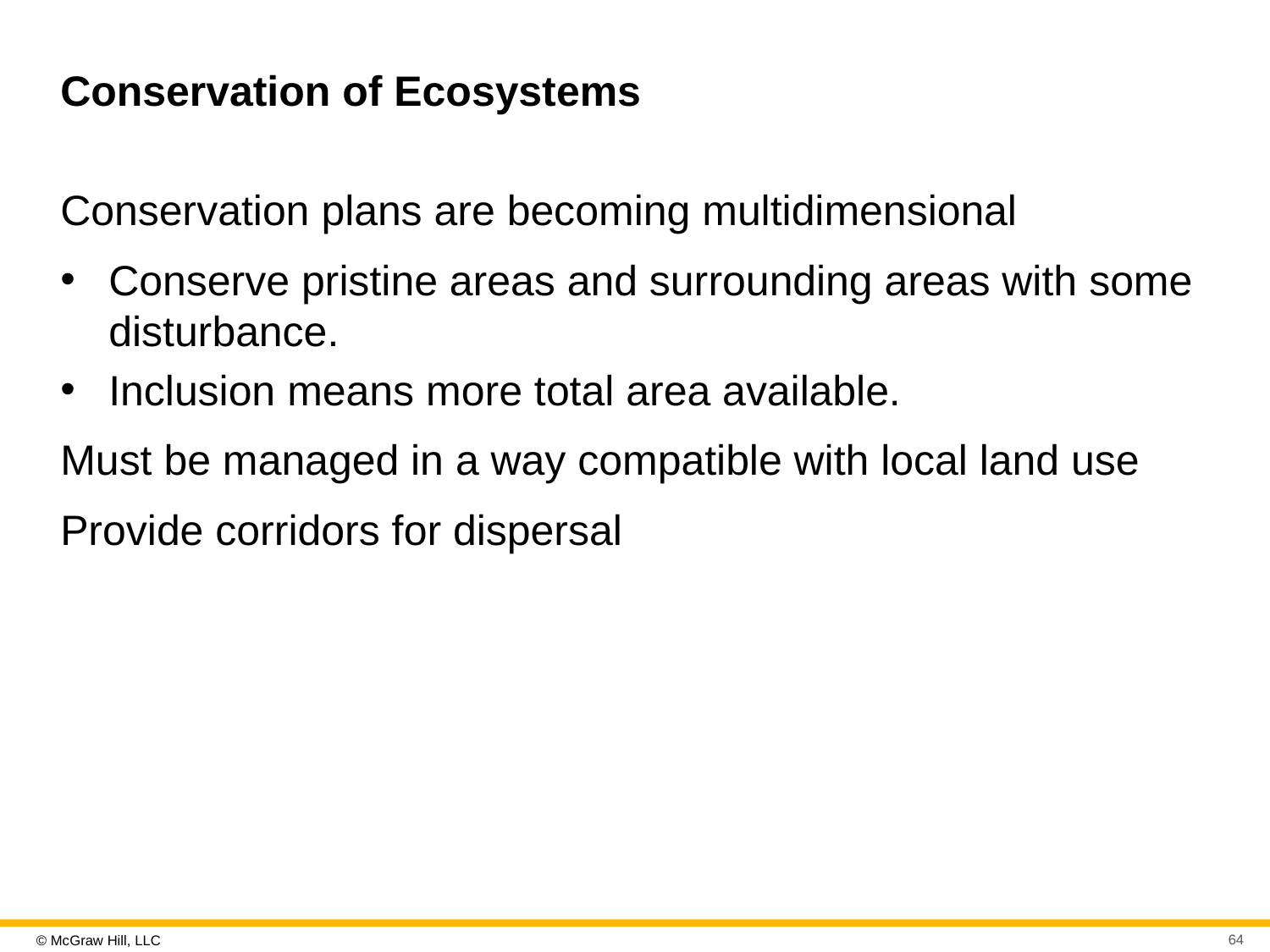

# Conservation of Ecosystems
Conservation plans are becoming multidimensional
Conserve pristine areas and surrounding areas with some disturbance.
Inclusion means more total area available.
Must be managed in a way compatible with local land use
Provide corridors for dispersal
64